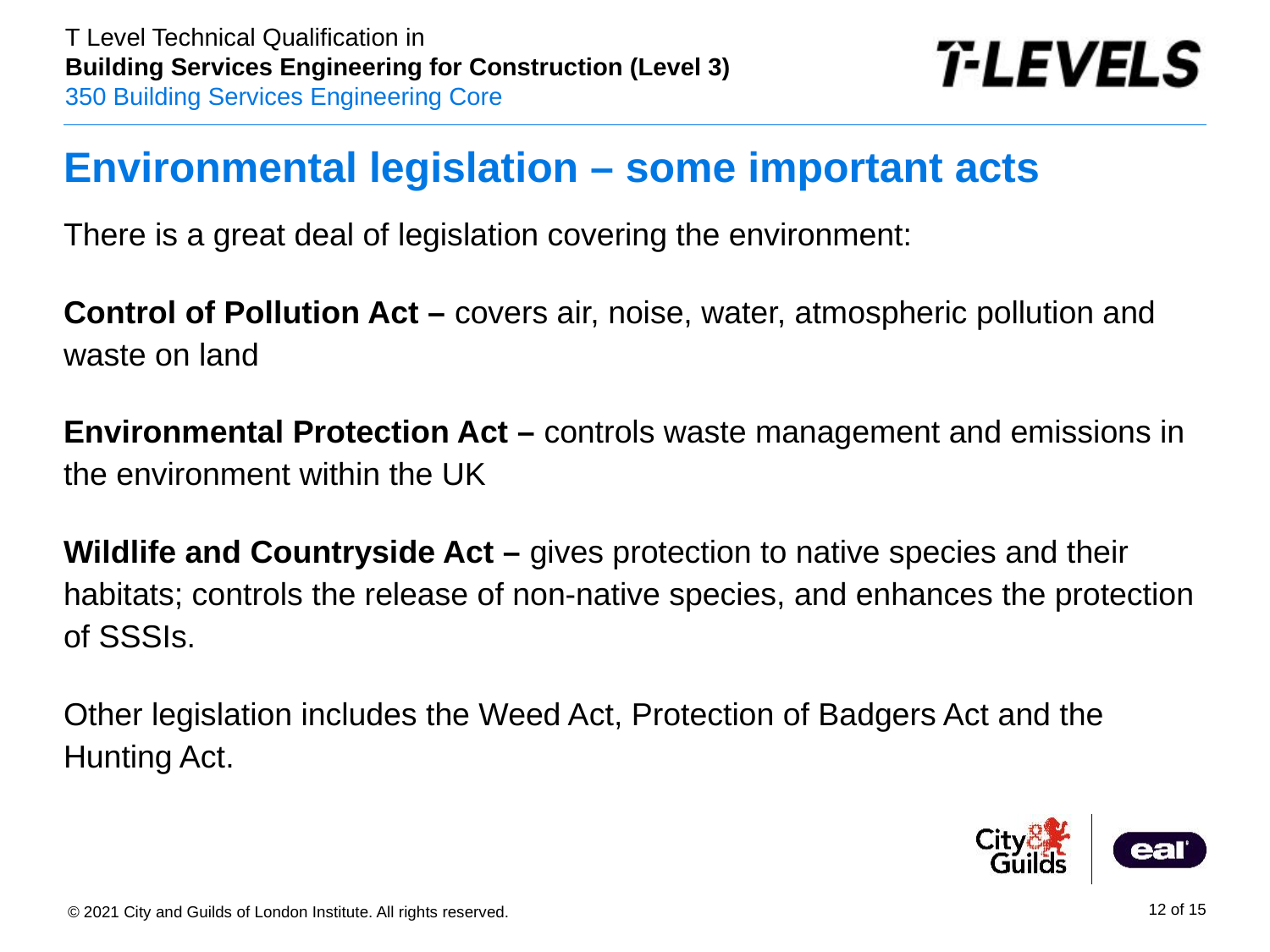

# Environmental legislation – some important acts
There is a great deal of legislation covering the environment:
Control of Pollution Act – covers air, noise, water, atmospheric pollution and waste on land
Environmental Protection Act – controls waste management and emissions in the environment within the UK
Wildlife and Countryside Act – gives protection to native species and their habitats; controls the release of non-native species, and enhances the protection of SSSIs.
Other legislation includes the Weed Act, Protection of Badgers Act and the Hunting Act.